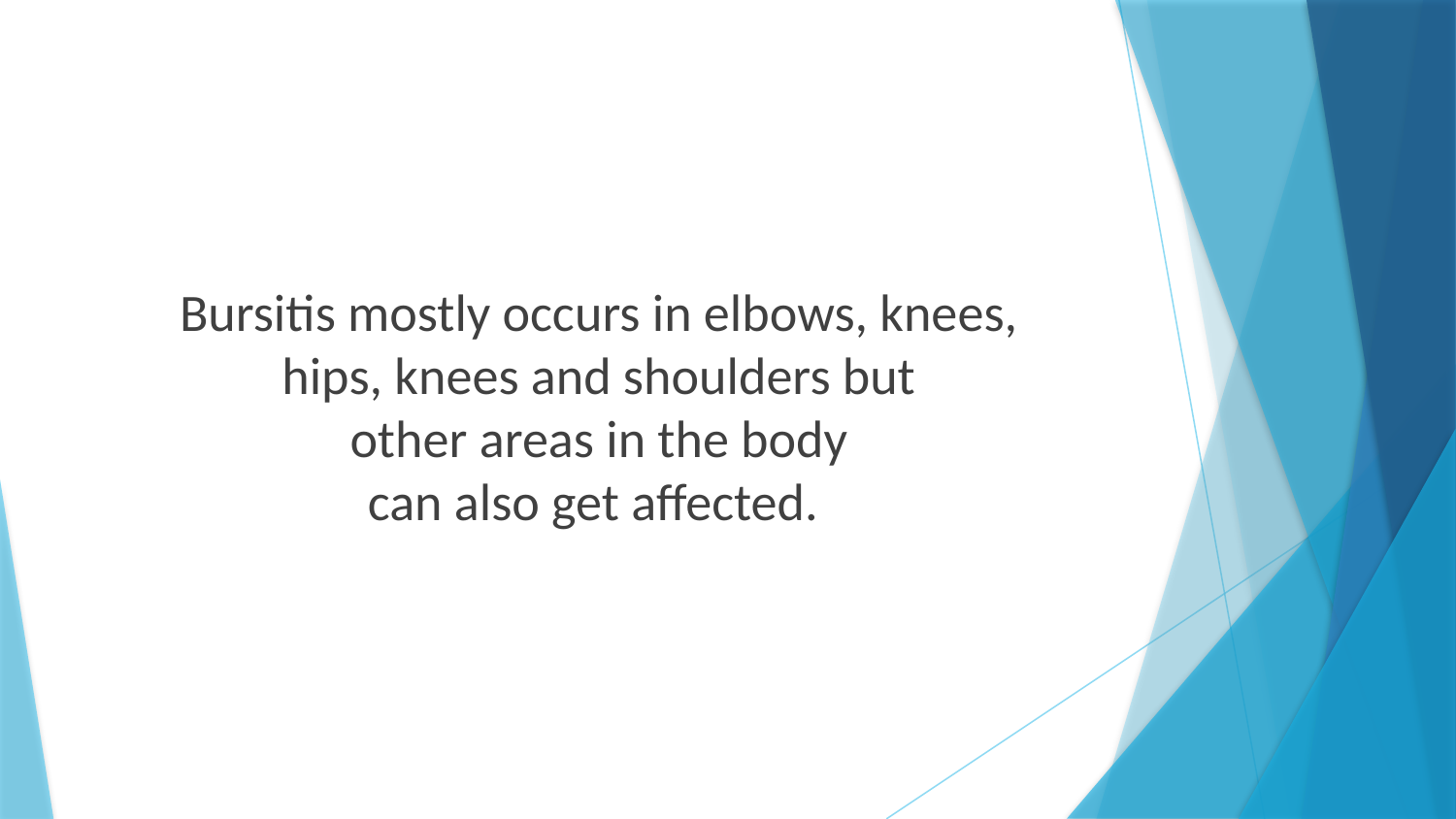

Bursitis mostly occurs in elbows, knees,
hips, knees and shoulders but
other areas in the body
can also get affected.